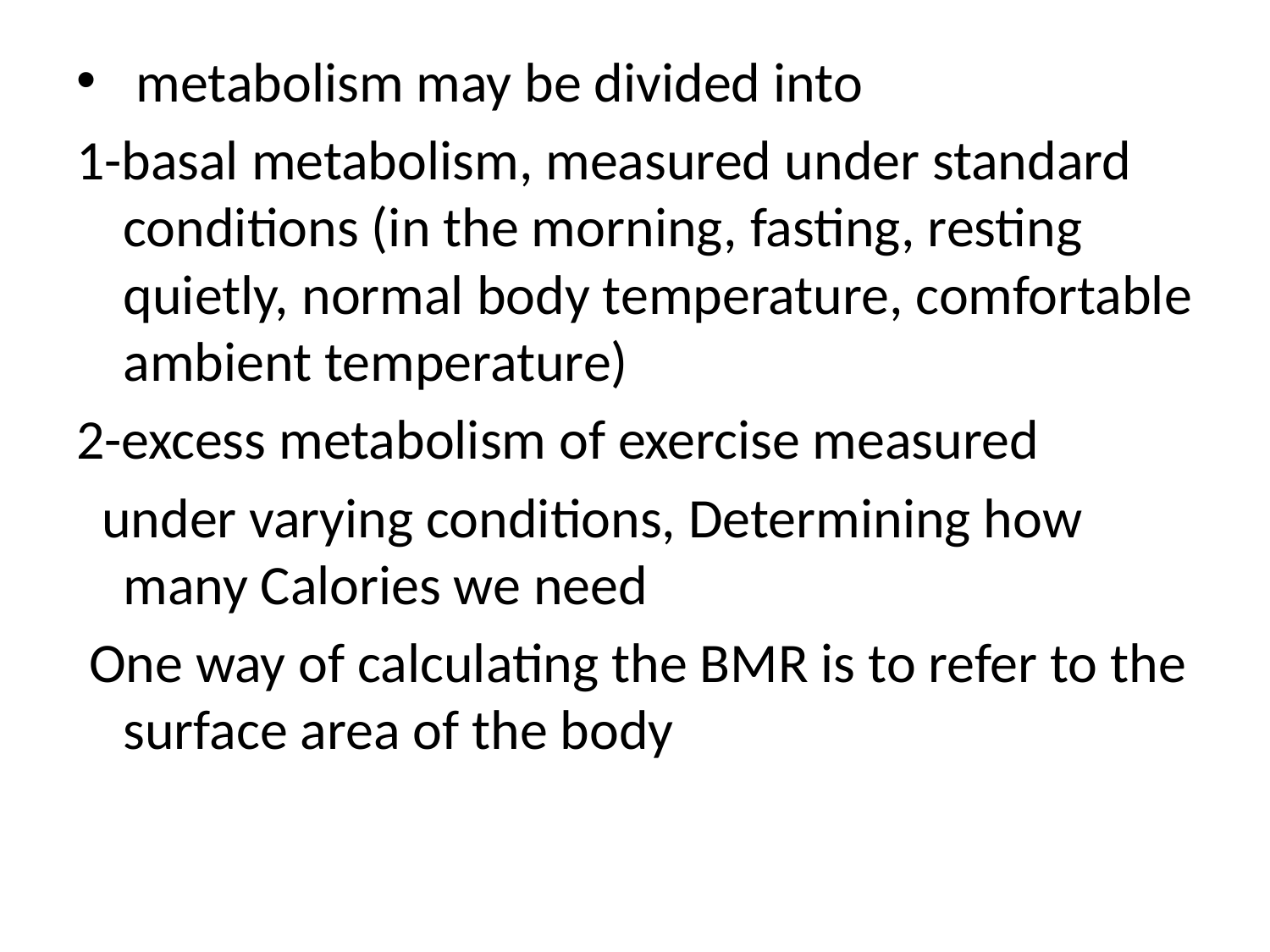

#
 metabolism may be divided into
1-basal metabolism, measured under standard conditions (in the morning, fasting, resting quietly, normal body temperature, comfortable ambient temperature)
2-excess metabolism of exercise measured
  under varying conditions, Determining how many Calories we need
 One way of calculating the BMR is to refer to the surface area of the body